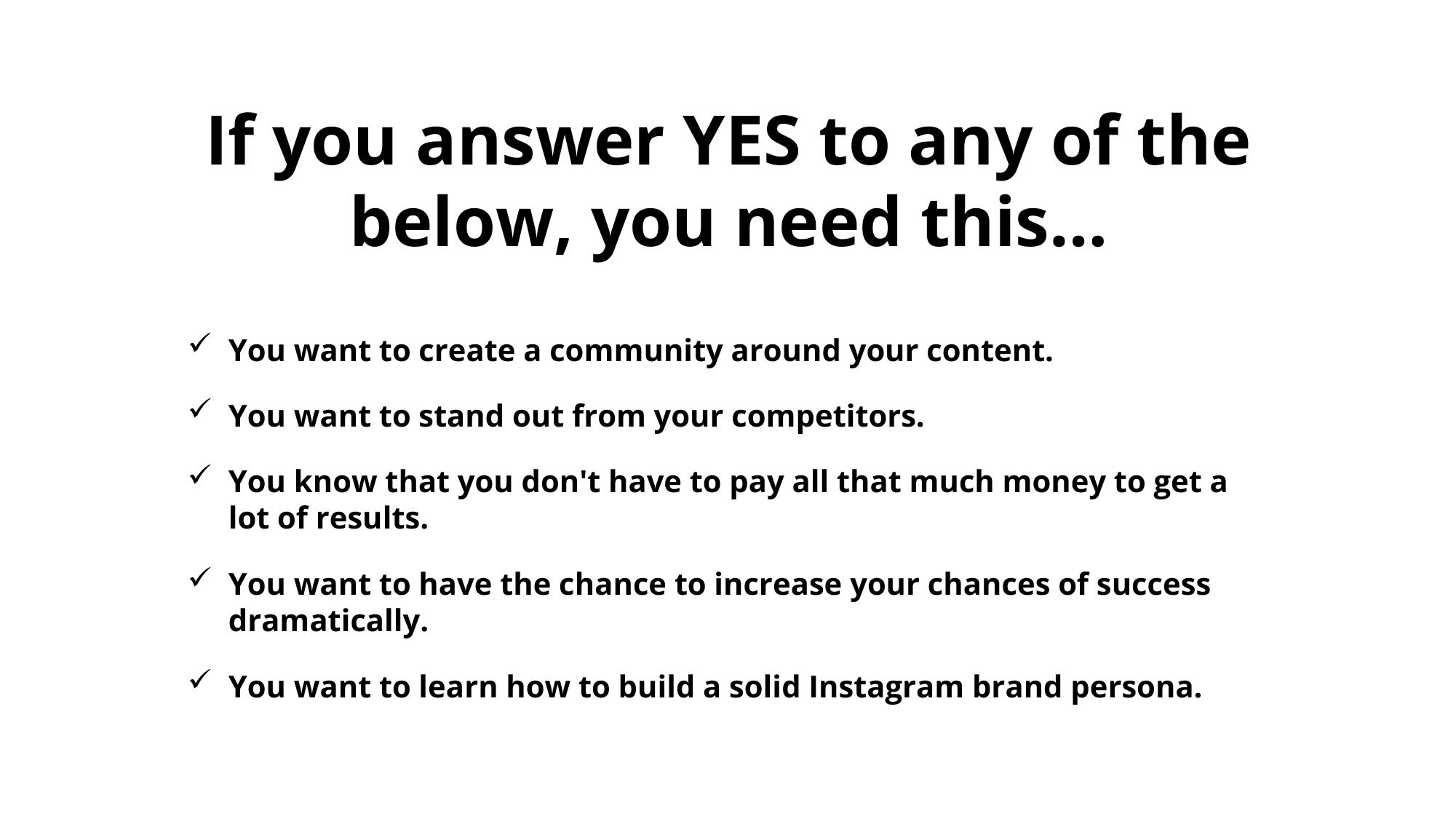

If you answer YES to any of the below, you need this…
You want to create a community around your content.
You want to stand out from your competitors.
You know that you don't have to pay all that much money to get a lot of results.
You want to have the chance to increase your chances of success dramatically.
You want to learn how to build a solid Instagram brand persona.